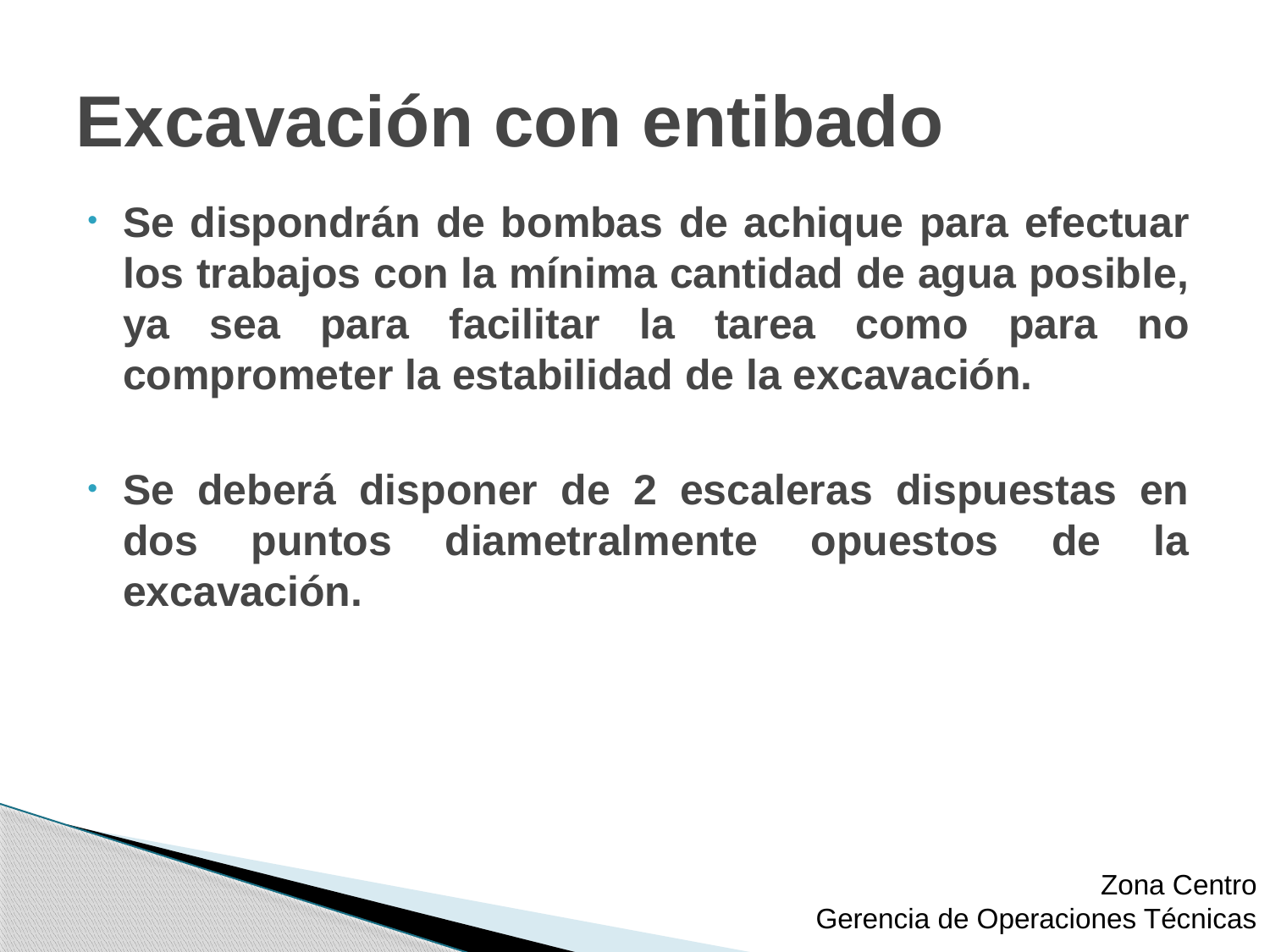

# Excavación con entibado
Se dispondrán de bombas de achique para efectuar los trabajos con la mínima cantidad de agua posible, ya sea para facilitar la tarea como para no comprometer la estabilidad de la excavación.

Se deberá disponer de 2 escaleras dispuestas en dos puntos diametralmente opuestos de la excavación.

Zona Centro
Gerencia de Operaciones Técnicas